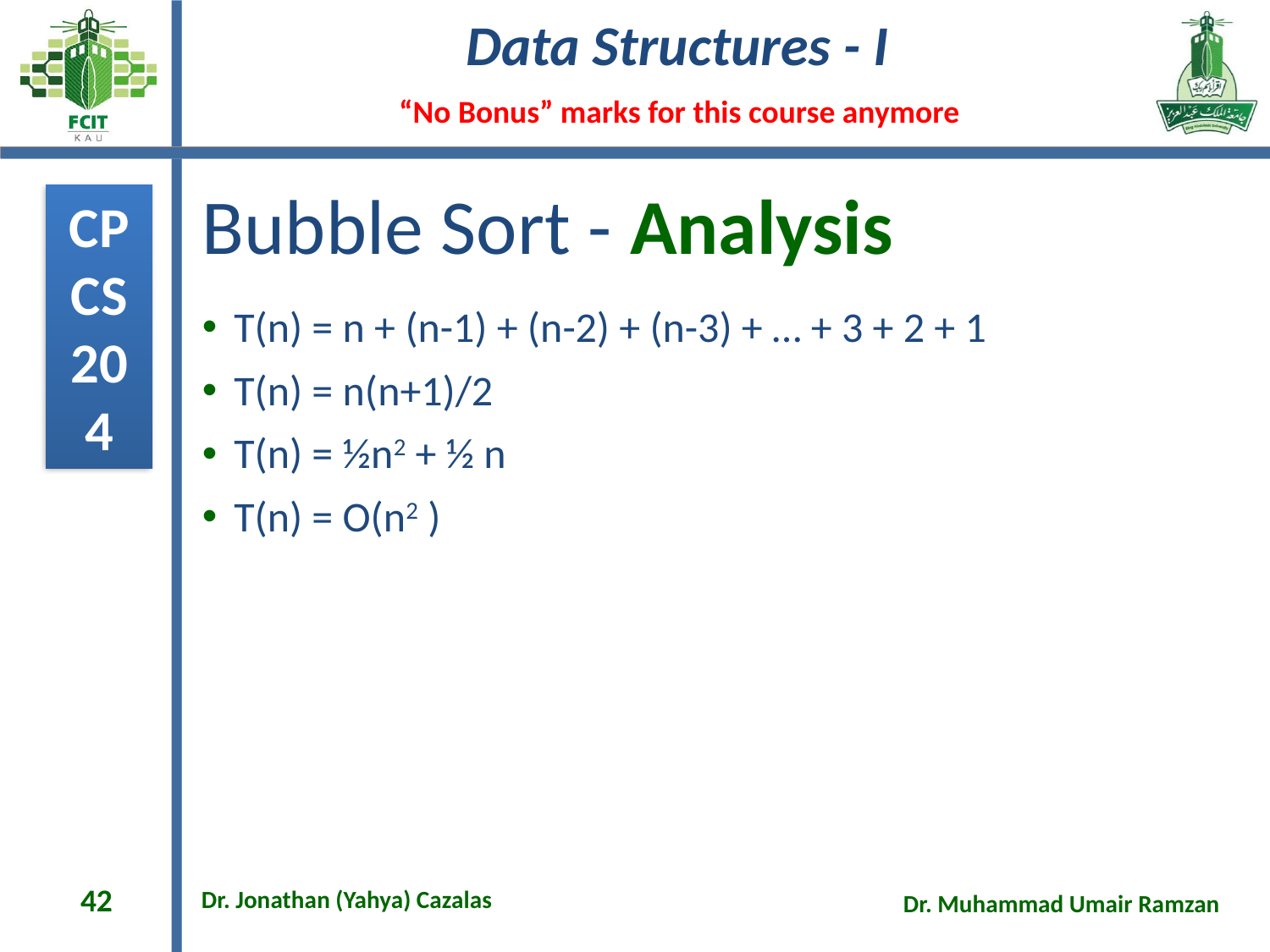

# Bubble Sort - Analysis
T(n) = n + (n-1) + (n-2) + (n-3) + … + 3 + 2 + 1
T(n) = n(n+1)/2
T(n) = ½n2 + ½ n
T(n) = O(n2 )

42